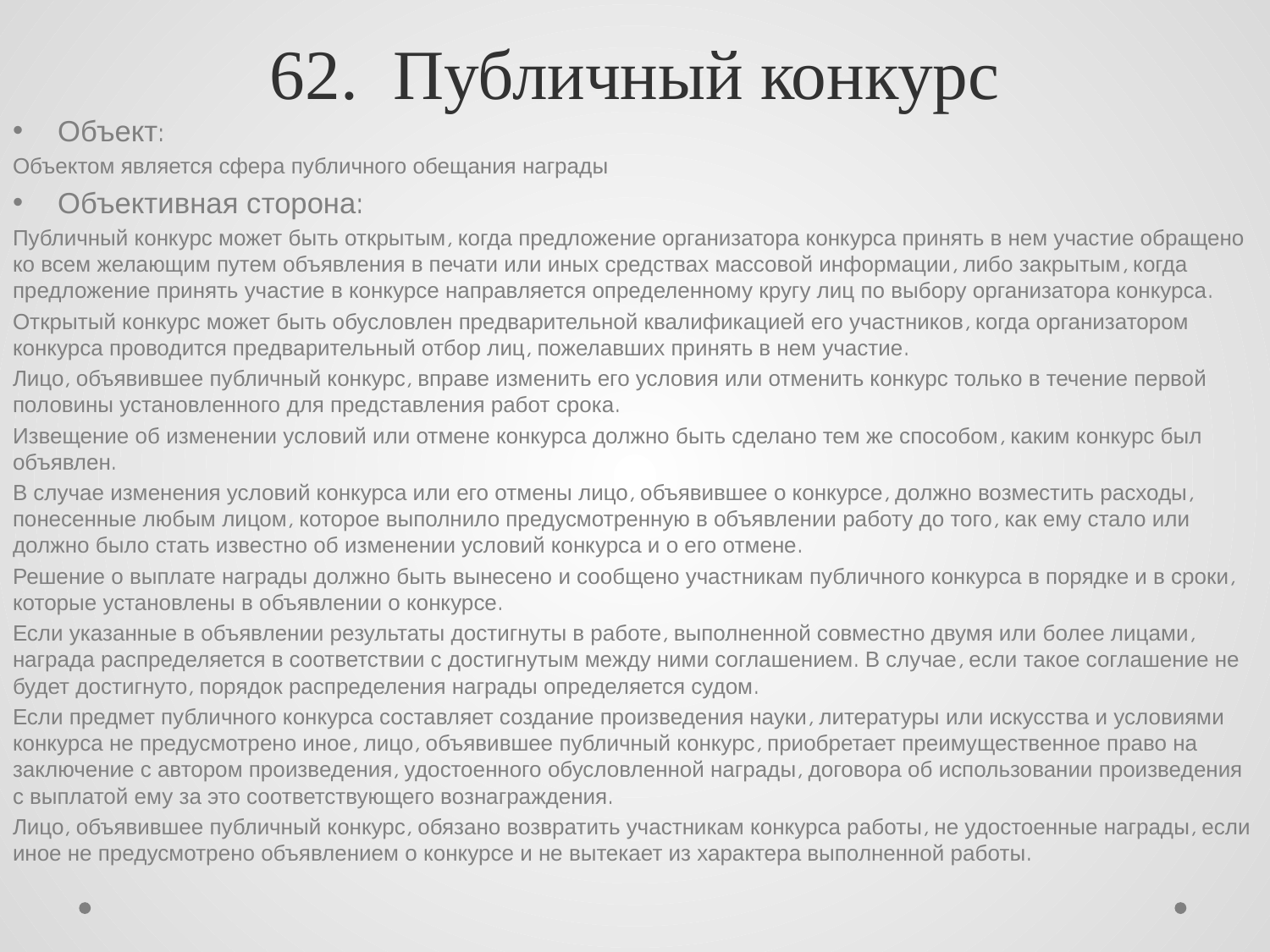

# 62.  Публичный конкурс
Объект:
Объектом является сфера публичного обещания награды
Объективная сторона:
Публичный конкурс может быть открытым, когда предложение организатора конкурса принять в нем участие обращено ко всем желающим путем объявления в печати или иных средствах массовой информации, либо закрытым, когда предложение принять участие в конкурсе направляется определенному кругу лиц по выбору организатора конкурса.
Открытый конкурс может быть обусловлен предварительной квалификацией его участников, когда организатором конкурса проводится предварительный отбор лиц, пожелавших принять в нем участие.
Лицо, объявившее публичный конкурс, вправе изменить его условия или отменить конкурс только в течение первой половины установленного для представления работ срока.
Извещение об изменении условий или отмене конкурса должно быть сделано тем же способом, каким конкурс был объявлен.
В случае изменения условий конкурса или его отмены лицо, объявившее о конкурсе, должно возместить расходы, понесенные любым лицом, которое выполнило предусмотренную в объявлении работу до того, как ему стало или должно было стать известно об изменении условий конкурса и о его отмене.
Решение о выплате награды должно быть вынесено и сообщено участникам публичного конкурса в порядке и в сроки, которые установлены в объявлении о конкурсе.
Если указанные в объявлении результаты достигнуты в работе, выполненной совместно двумя или более лицами, награда распределяется в соответствии с достигнутым между ними соглашением. В случае, если такое соглашение не будет достигнуто, порядок распределения награды определяется судом.
Если предмет публичного конкурса составляет создание произведения науки, литературы или искусства и условиями конкурса не предусмотрено иное, лицо, объявившее публичный конкурс, приобретает преимущественное право на заключение с автором произведения, удостоенного обусловленной награды, договора об использовании произведения с выплатой ему за это соответствующего вознаграждения.
Лицо, объявившее публичный конкурс, обязано возвратить участникам конкурса работы, не удостоенные награды, если иное не предусмотрено объявлением о конкурсе и не вытекает из характера выполненной работы.